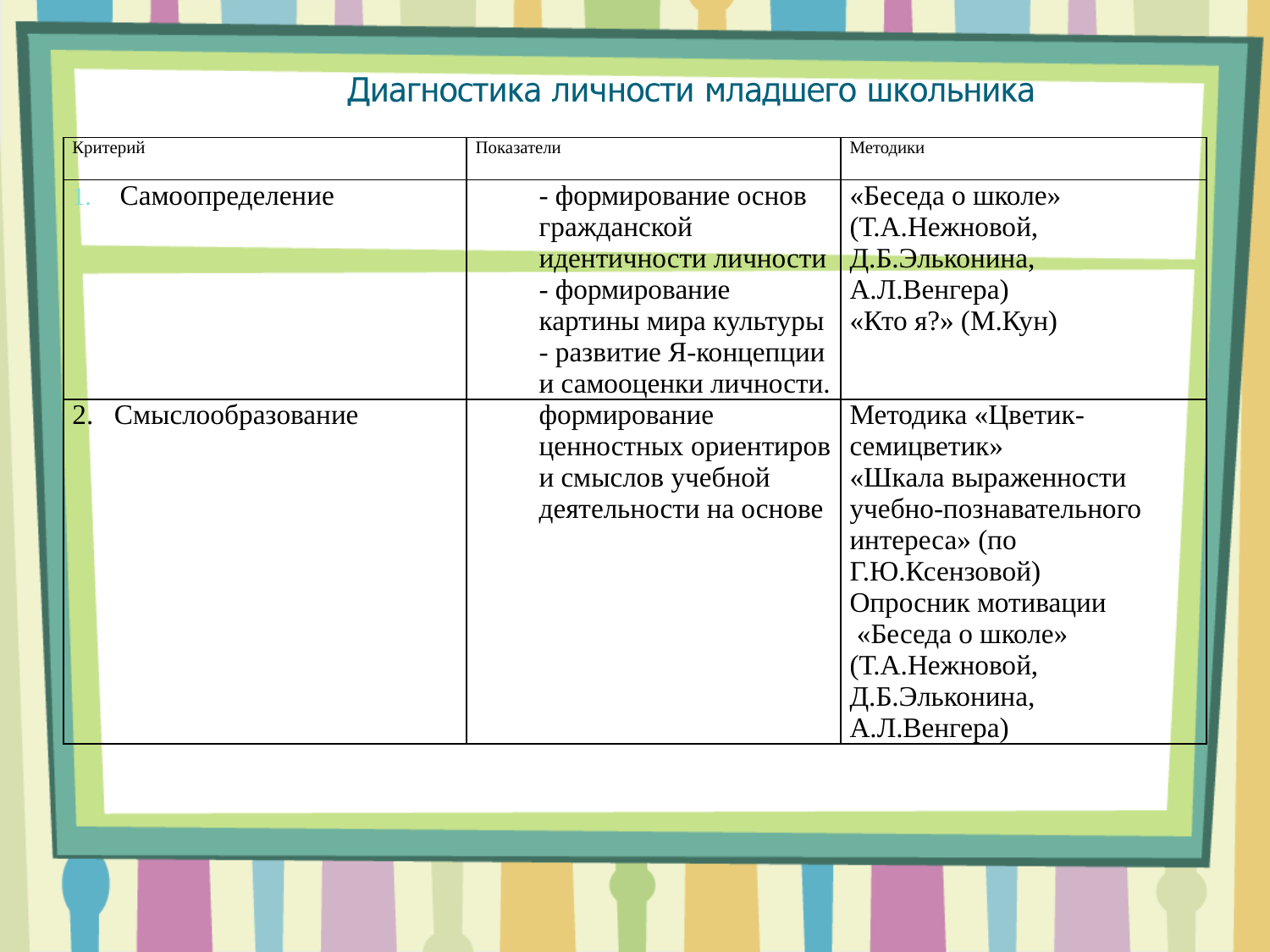

Диагностика личности младшего школьника
| Критерий | Показатели | Методики |
| --- | --- | --- |
| Самоопределение | - формирование основ гражданской идентичности личности - формирование картины мира культуры - развитие Я-концепции и самооценки личности. | «Беседа о школе» (Т.А.Нежновой, Д.Б.Эльконина, А.Л.Венгера) «Кто я?» (М.Кун) |
| 2. Смыслообразование | формирование ценностных ориентиров и смыслов учебной деятельности на основе | Методика «Цветик-семицветик» «Шкала выраженности учебно-познавательного интереса» (по Г.Ю.Ксензовой) Опросник мотивации «Беседа о школе» (Т.А.Нежновой, Д.Б.Эльконина, А.Л.Венгера) |